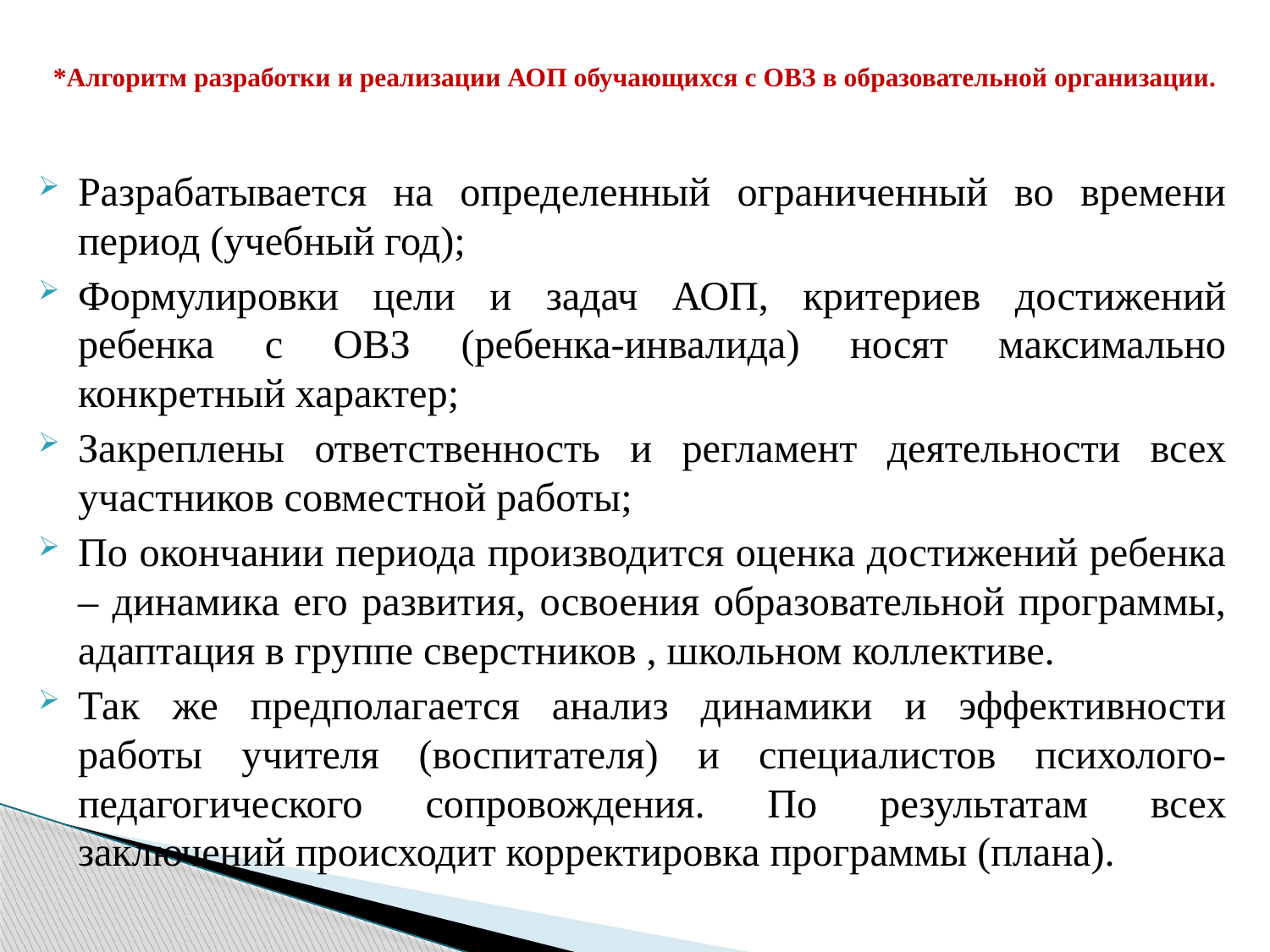

# *Алгоритм разработки и реализации АОП обучающихся с ОВЗ в образовательной организации.
Разрабатывается на определенный ограниченный во времени период (учебный год);
Формулировки цели и задач АОП, критериев достижений ребенка с ОВЗ (ребенка-инвалида) носят максимально конкретный характер;
Закреплены ответственность и регламент деятельности всех участников совместной работы;
По окончании периода производится оценка достижений ребенка – динамика его развития, освоения образовательной программы, адаптация в группе сверстников , школьном коллективе.
Так же предполагается анализ динамики и эффективности работы учителя (воспитателя) и специалистов психолого-педагогического сопровождения. По результатам всех заключений происходит корректировка программы (плана).